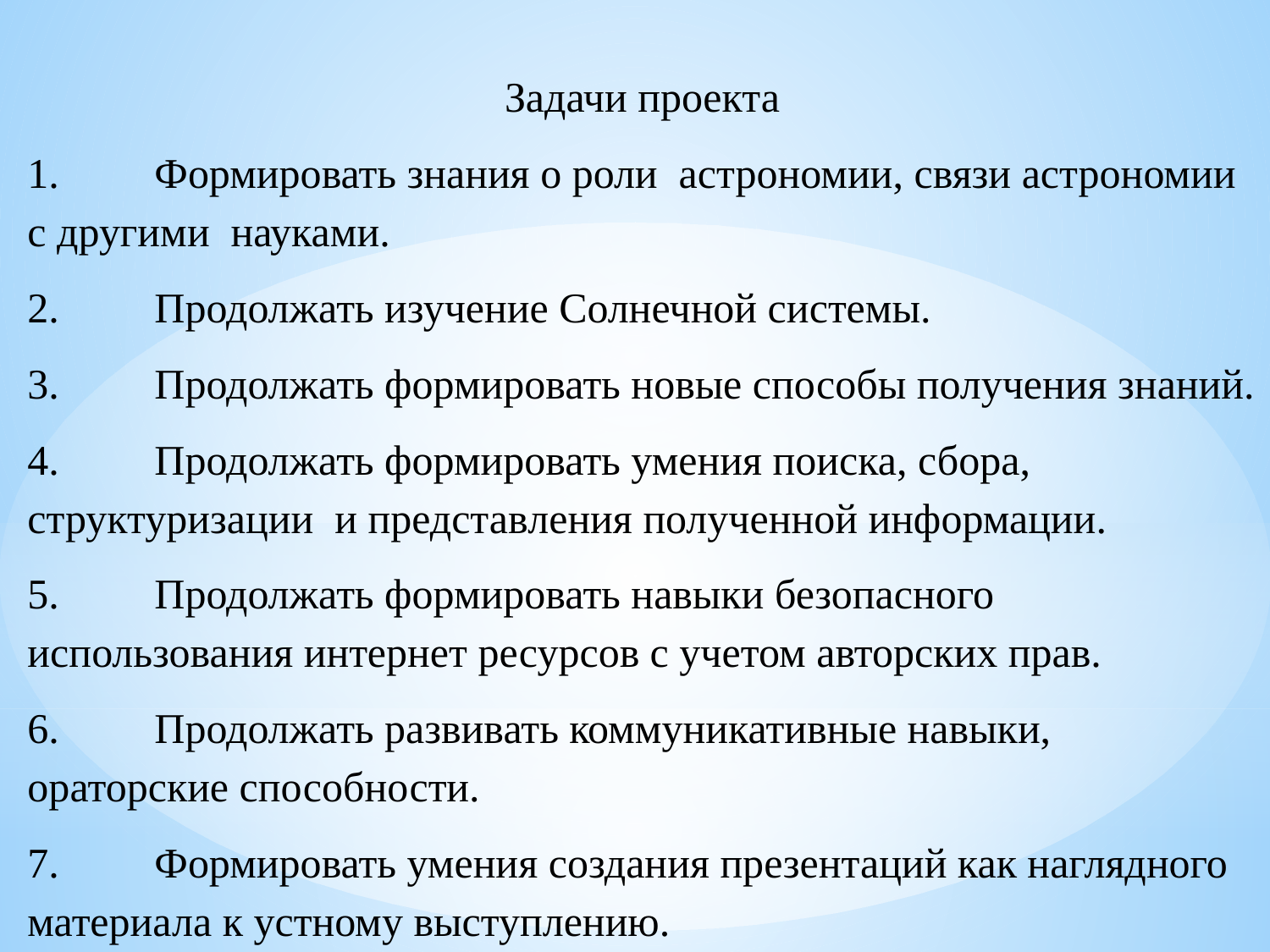

Задачи проекта
1.	Формировать знания о роли  астрономии, связи астрономии  с другими  науками.
2.	Продолжать изучение Солнечной системы.
3.	Продолжать формировать новые способы получения знаний.
4.	Продолжать формировать умения поиска, сбора, структуризации  и представления полученной информации.
5.	Продолжать формировать навыки безопасного использования интернет ресурсов с учетом авторских прав.
6.	Продолжать развивать коммуникативные навыки, ораторские способности.
7.	Формировать умения создания презентаций как наглядного материала к устному выступлению.